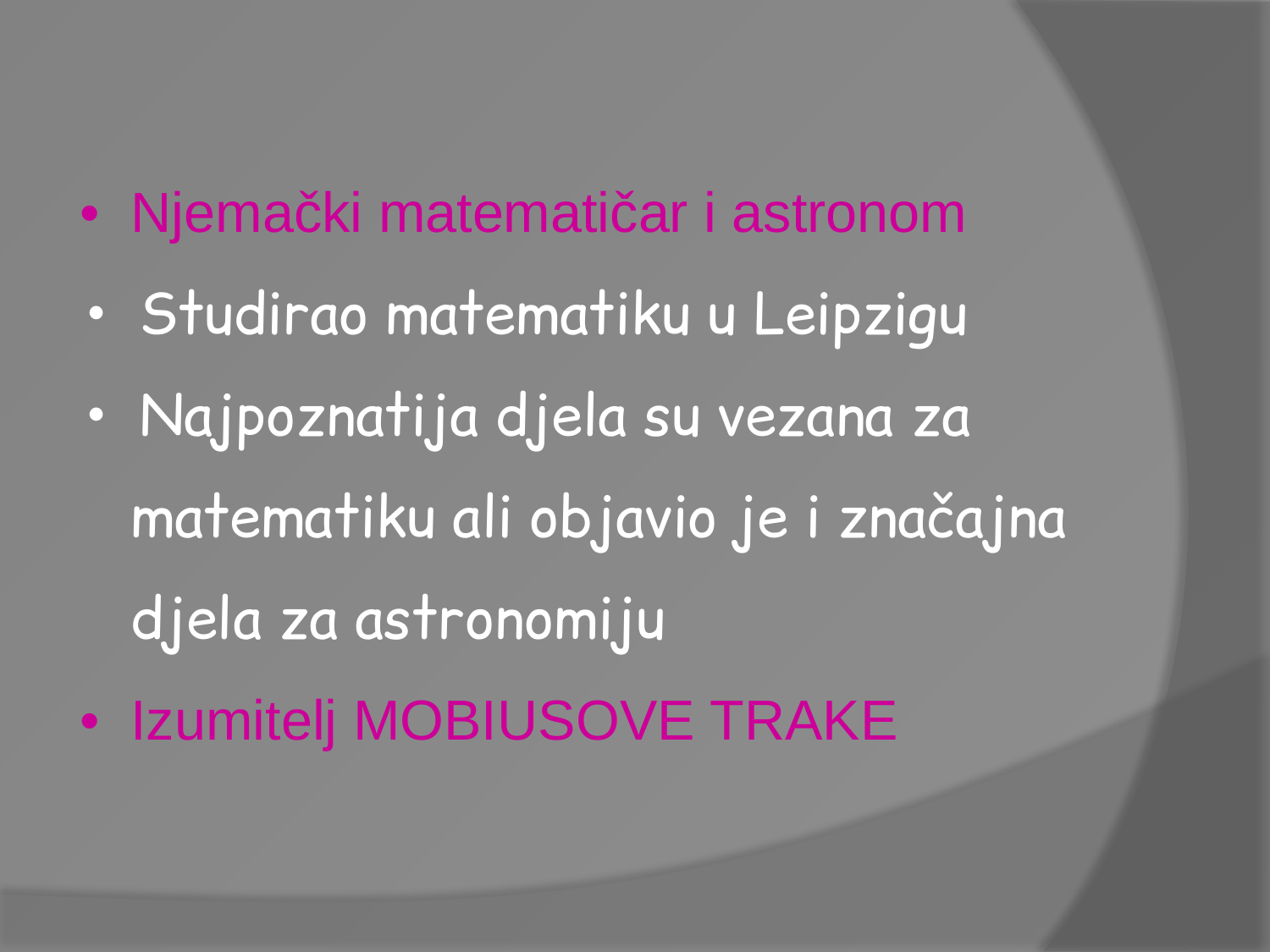

•  Njemački matematičar i astronom
• Studirao matematiku u Leipzigu
• Najpoznatija djela su vezana za
   matematiku ali objavio je i značajna
   djela za astronomiju
•  Izumitelj MOBIUSOVE TRAKE